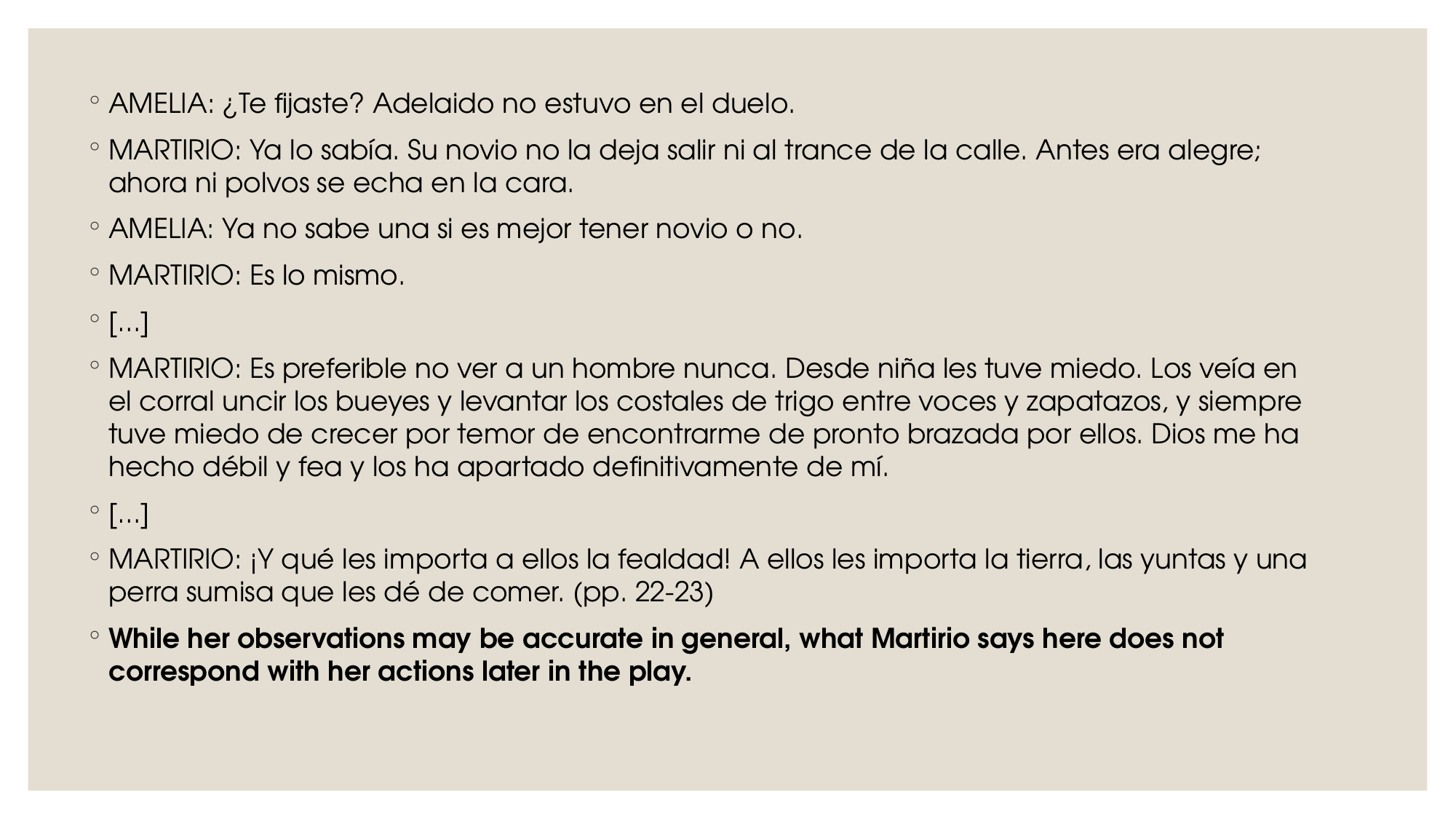

AMELIA: ¿Te fijaste? Adelaido no estuvo en el duelo.
MARTIRIO: Ya lo sabía. Su novio no la deja salir ni al trance de la calle. Antes era alegre; ahora ni polvos se echa en la cara.
AMELIA: Ya no sabe una si es mejor tener novio o no.
MARTIRIO: Es lo mismo.
[…]
MARTIRIO: Es preferible no ver a un hombre nunca. Desde niña les tuve miedo. Los veía en el corral uncir los bueyes y levantar los costales de trigo entre voces y zapatazos, y siempre tuve miedo de crecer por temor de encontrarme de pronto brazada por ellos. Dios me ha hecho débil y fea y los ha apartado definitivamente de mí.
[…]
MARTIRIO: ¡Y qué les importa a ellos la fealdad! A ellos les importa la tierra, las yuntas y una perra sumisa que les dé de comer. (pp. 22-23)
While her observations may be accurate in general, what Martirio says here does not correspond with her actions later in the play.